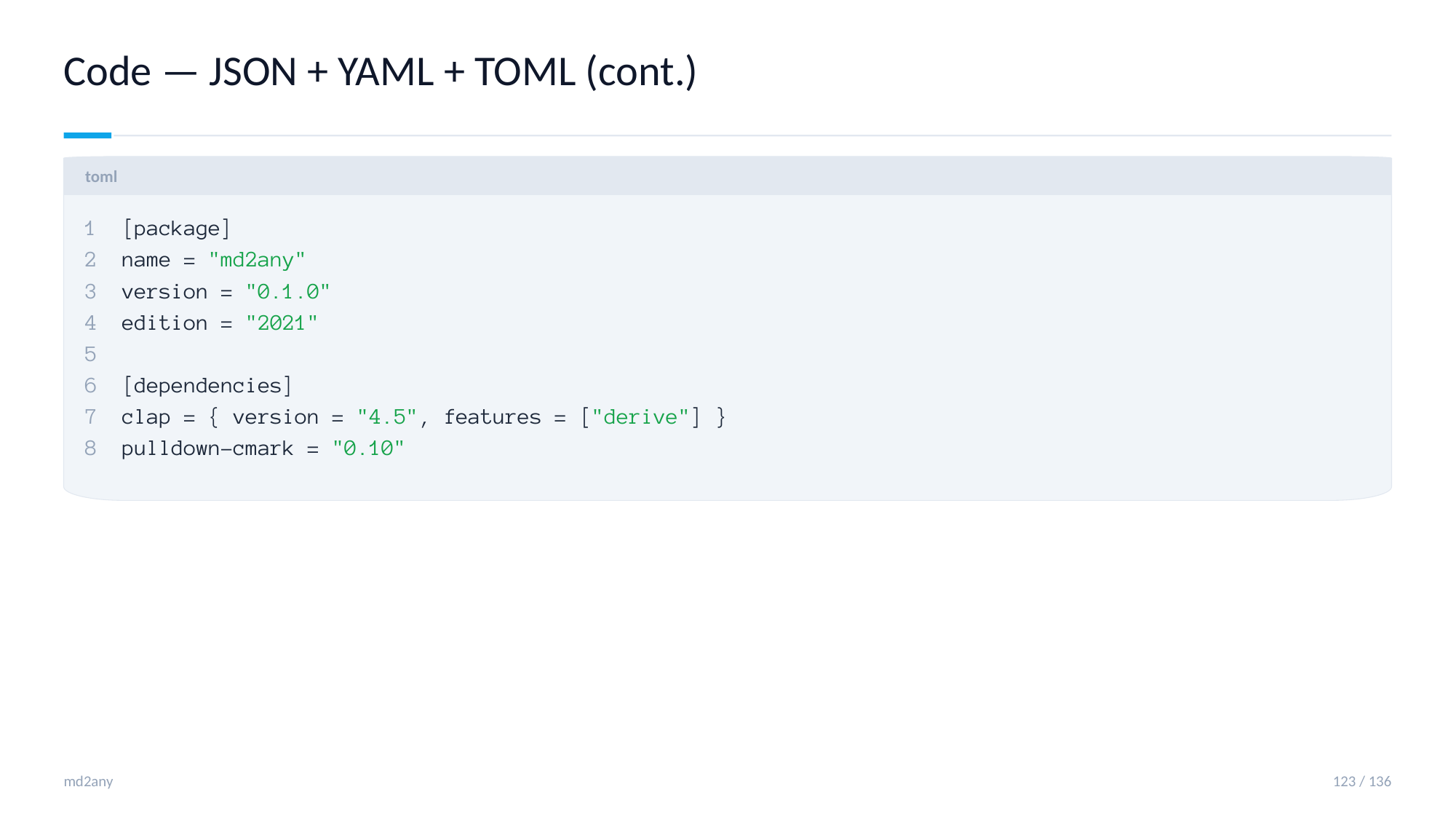

Code — JSON + YAML + TOML (cont.)

toml
1  [package]
2  name = "md2any"
3  version = "0.1.0"
4  edition = "2021"
5
6  [dependencies]
7  clap = { version = "4.5", features = ["derive"] }
8  pulldown-cmark = "0.10"
md2any
123 / 136